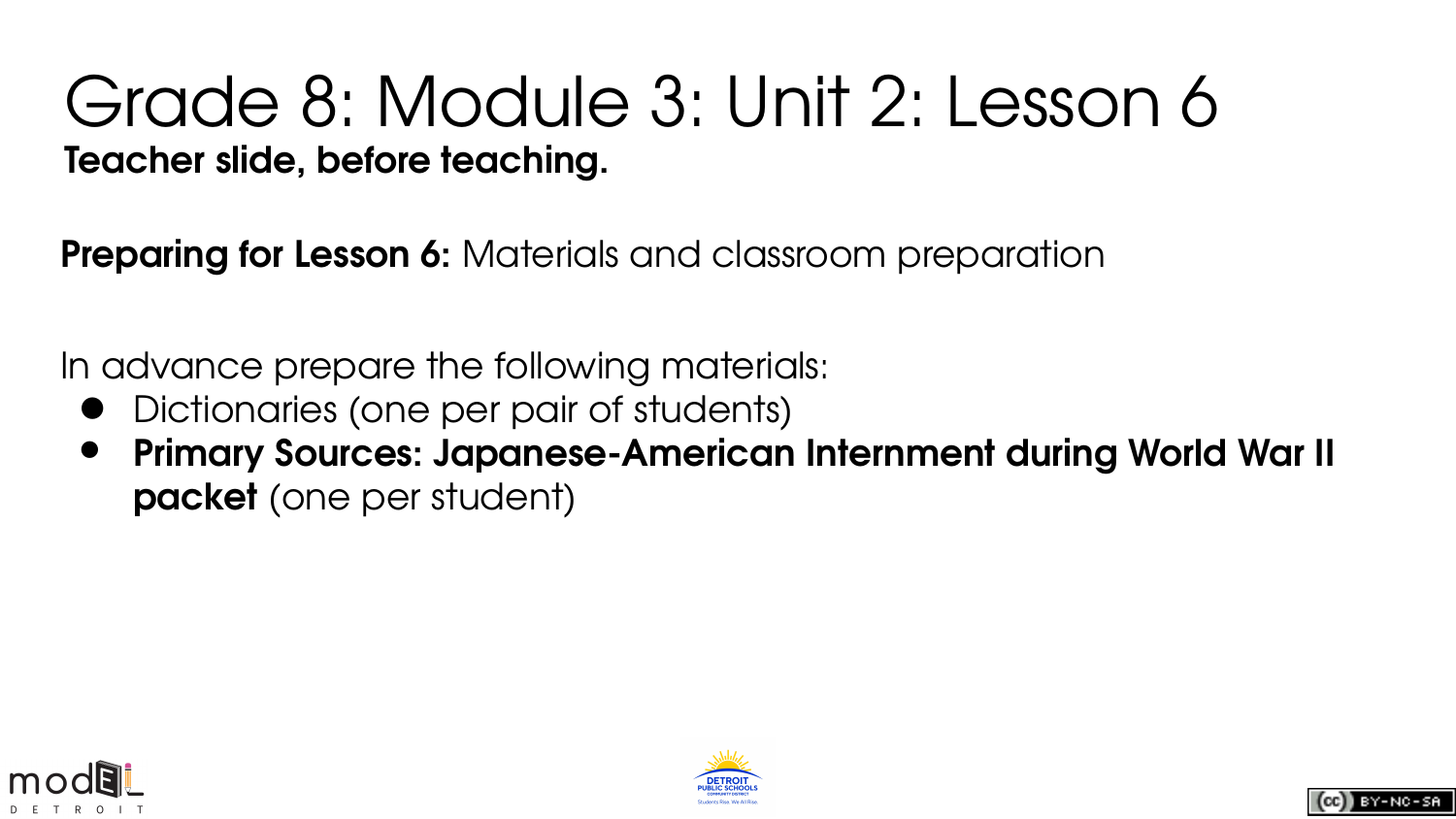

Grade 8: Module 3: Unit 2: Lesson 6
Teacher slide, before teaching.

Preparing for Lesson 6: Materials and classroom preparation

In advance prepare the following materials:
Dictionaries (one per pair of students)
Primary Sources: Japanese-American Internment during World War II packet (one per student)